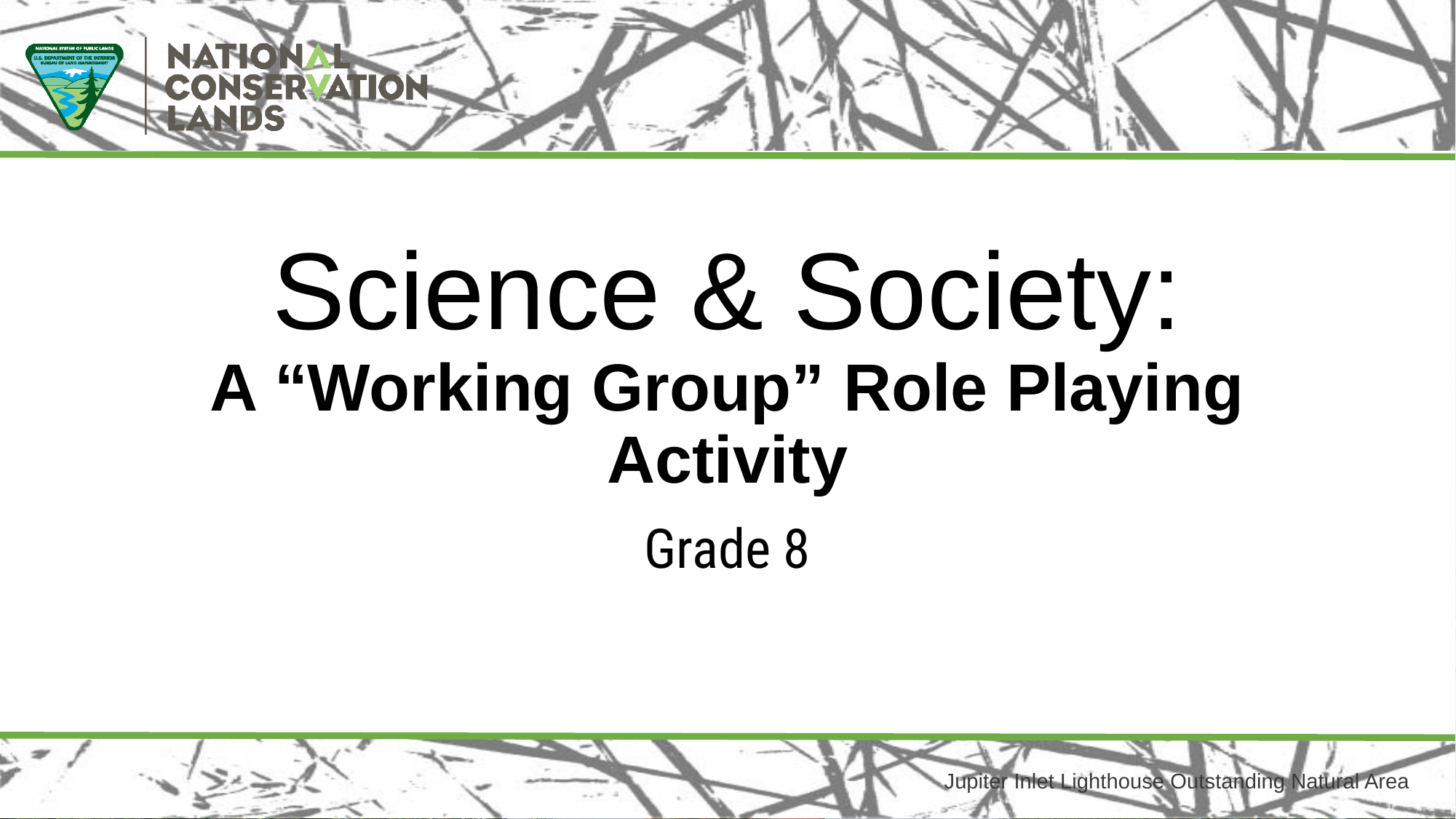

# Science & Society: A “Working Group” Role Playing Activity
Grade 8